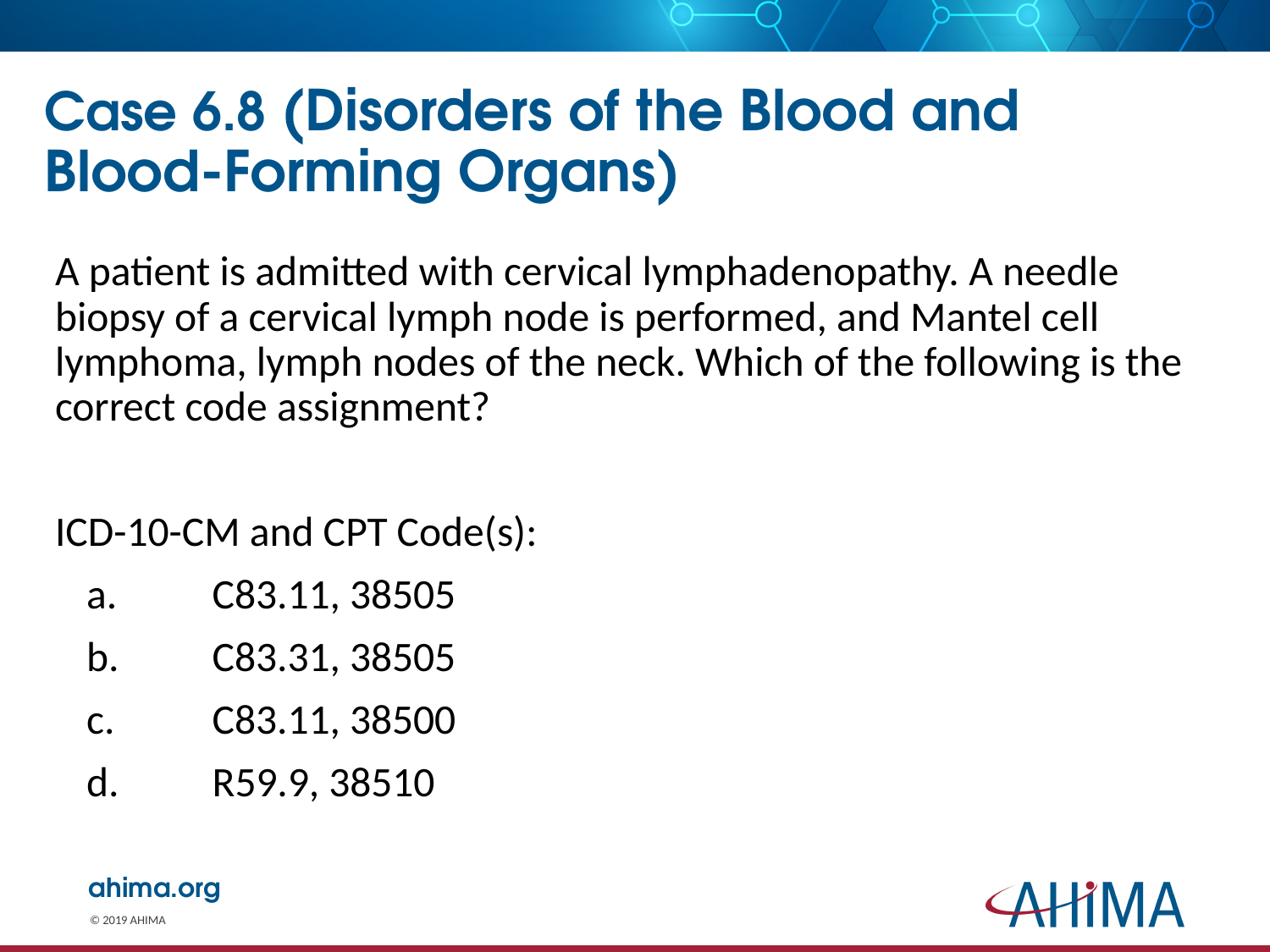

# Case 6.8 (Disorders of the Blood and Blood-Forming Organs)
A patient is admitted with cervical lymphadenopathy. A needle biopsy of a cervical lymph node is performed, and Mantel cell lymphoma, lymph nodes of the neck. Which of the following is the correct code assignment?

ICD-10-CM and CPT Code(s):
	a.	C83.11, 38505
	b.	C83.31, 38505
	c.	C83.11, 38500
	d.	R59.9, 38510